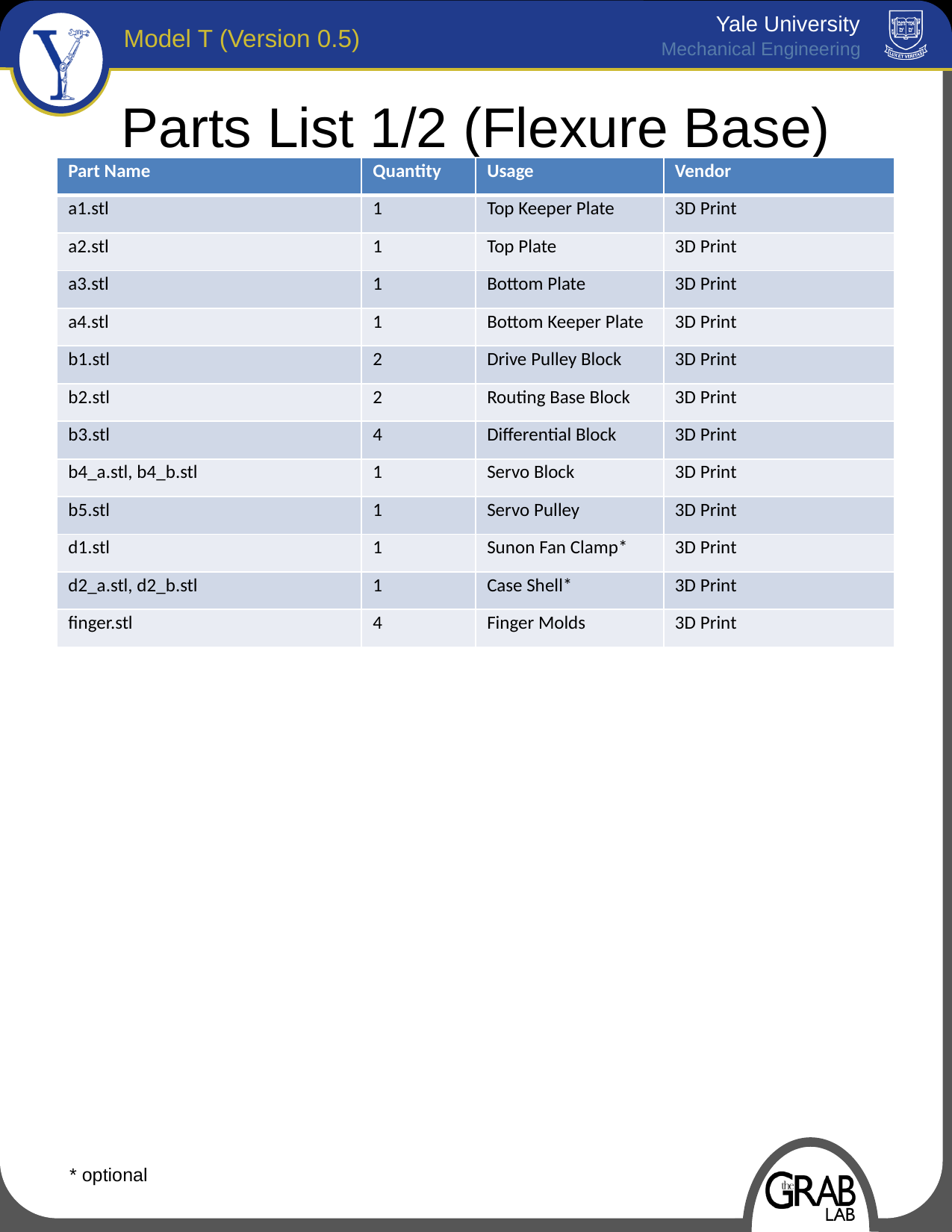

# Parts List 1/2 (Flexure Base)
| Part Name | Quantity | Usage | Vendor |
| --- | --- | --- | --- |
| a1.stl | 1 | Top Keeper Plate | 3D Print |
| a2.stl | 1 | Top Plate | 3D Print |
| a3.stl | 1 | Bottom Plate | 3D Print |
| a4.stl | 1 | Bottom Keeper Plate | 3D Print |
| b1.stl | 2 | Drive Pulley Block | 3D Print |
| b2.stl | 2 | Routing Base Block | 3D Print |
| b3.stl | 4 | Differential Block | 3D Print |
| b4\_a.stl, b4\_b.stl | 1 | Servo Block | 3D Print |
| b5.stl | 1 | Servo Pulley | 3D Print |
| d1.stl | 1 | Sunon Fan Clamp\* | 3D Print |
| d2\_a.stl, d2\_b.stl | 1 | Case Shell\* | 3D Print |
| finger.stl | 4 | Finger Molds | 3D Print |
* optional